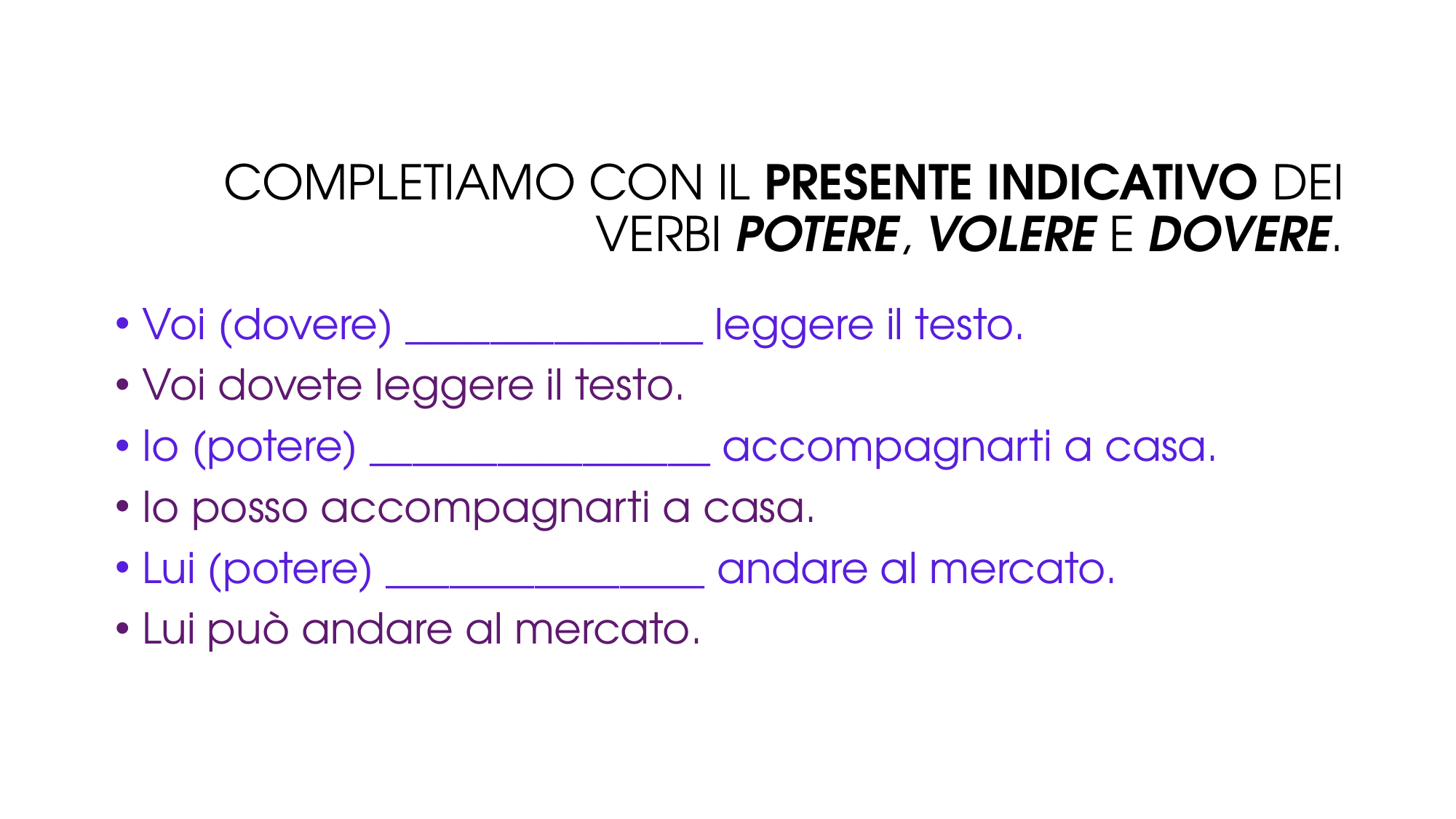

# Completiamo con il presente indicativo dei verbi potere, volere e dovere.
Voi (dovere) ______________ leggere il testo.
Voi dovete leggere il testo.
Io (potere) ________________ accompagnarti a casa.
Io posso accompagnarti a casa.
Lui (potere) _______________ andare al mercato.
Lui può andare al mercato.